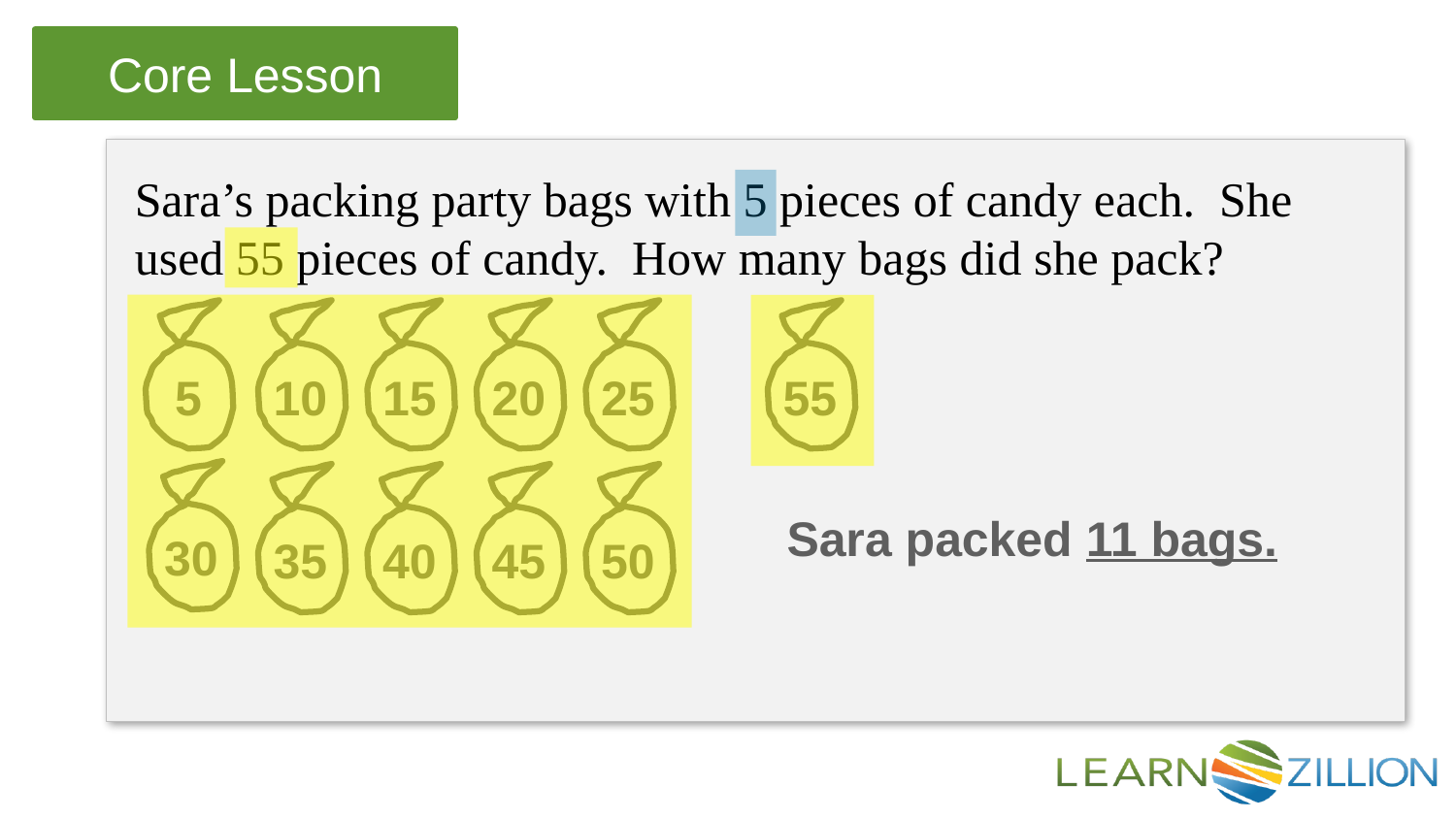

Sara’s packing party bags with 5 pieces of candy each.  She used 55 pieces of candy.  How many bags did she pack?

5

10

15

20

25

55

30

35

40

45

50
Sara packed 11 bags.